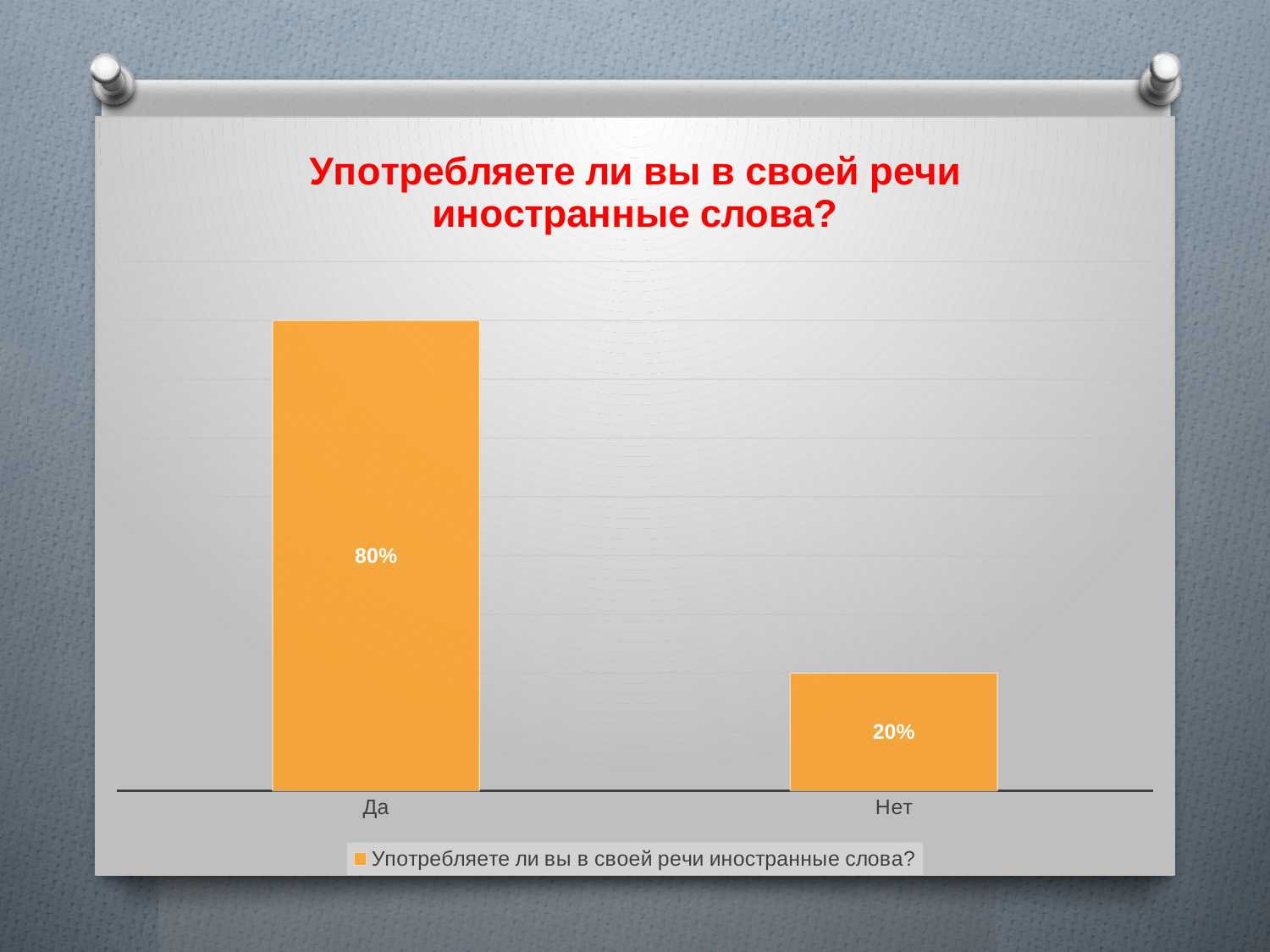

### Chart: Употребляете ли вы в своей речи иностранные слова?

| Category | Употребляете ли вы в своей речи иностранные слова? |
|---|---|
| Да | 0.8 |
| Нет | 0.2 |